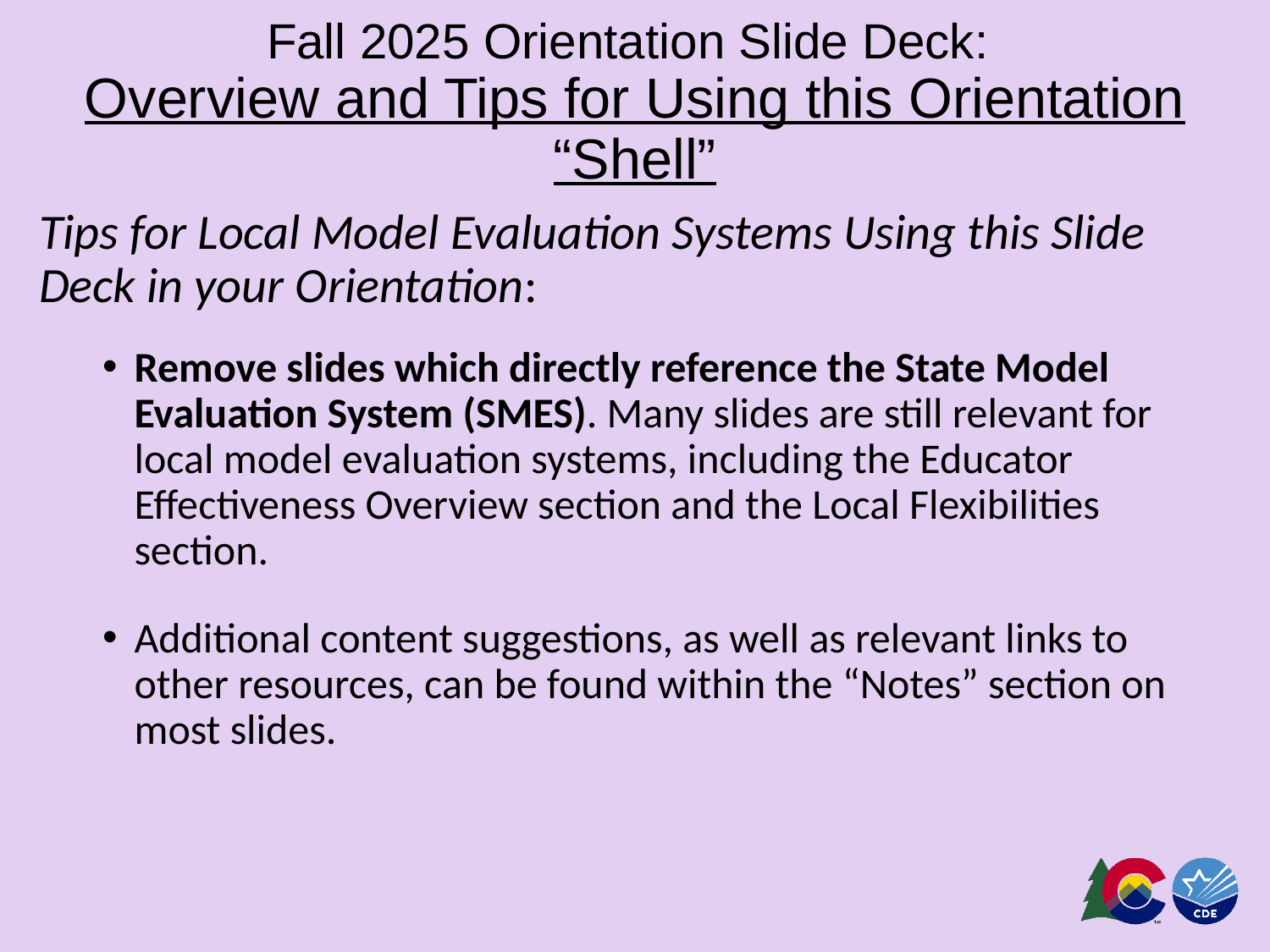

# Fall 2025 Orientation Slide Deck: Overview and Tips for Using this Orientation “Shell”
Tips for Local Model Evaluation Systems Using this Slide Deck in your Orientation:
Remove slides which directly reference the State Model Evaluation System (SMES). Many slides are still relevant for local model evaluation systems, including the Educator Effectiveness Overview section and the Local Flexibilities section.
Additional content suggestions, as well as relevant links to other resources, can be found within the “Notes” section on most slides.